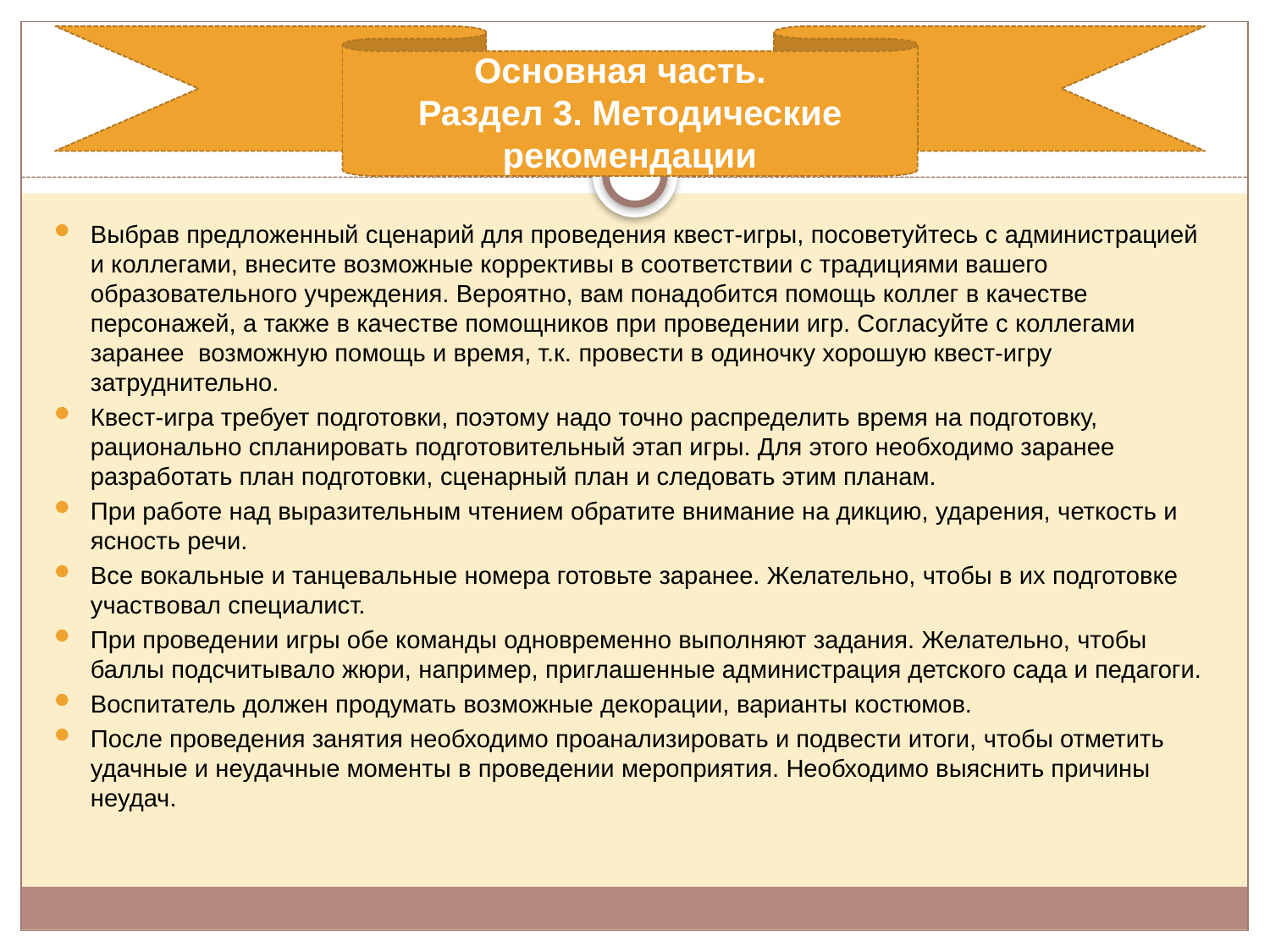

# Основная часть. Раздел 3. Методические рекомендации
Выбрав предложенный сценарий для проведения квест-игры, посоветуйтесь с администрацией и коллегами, внесите возможные коррективы в соответствии с традициями вашего образовательного учреждения. Вероятно, вам понадобится помощь коллег в качестве персонажей, а также в качестве помощников при проведении игр. Согласуйте с коллегами заранее  возможную помощь и время, т.к. провести в одиночку хорошую квест-игру затруднительно.
Квест-игра требует подготовки, поэтому надо точно распределить время на подготовку, рационально спланировать подготовительный этап игры. Для этого необходимо заранее разработать план подготовки, сценарный план и следовать этим планам.
При работе над выразительным чтением обратите внимание на дикцию, ударения, четкость и ясность речи.
Все вокальные и танцевальные номера готовьте заранее. Желательно, чтобы в их подготовке участвовал специалист.
При проведении игры обе команды одновременно выполняют задания. Желательно, чтобы баллы подсчитывало жюри, например, приглашенные администрация детского сада и педагоги.
Воспитатель должен продумать возможные декорации, варианты костюмов.
После проведения занятия необходимо проанализировать и подвести итоги, чтобы отметить удачные и неудачные моменты в проведении мероприятия. Необходимо выяснить причины неудач.